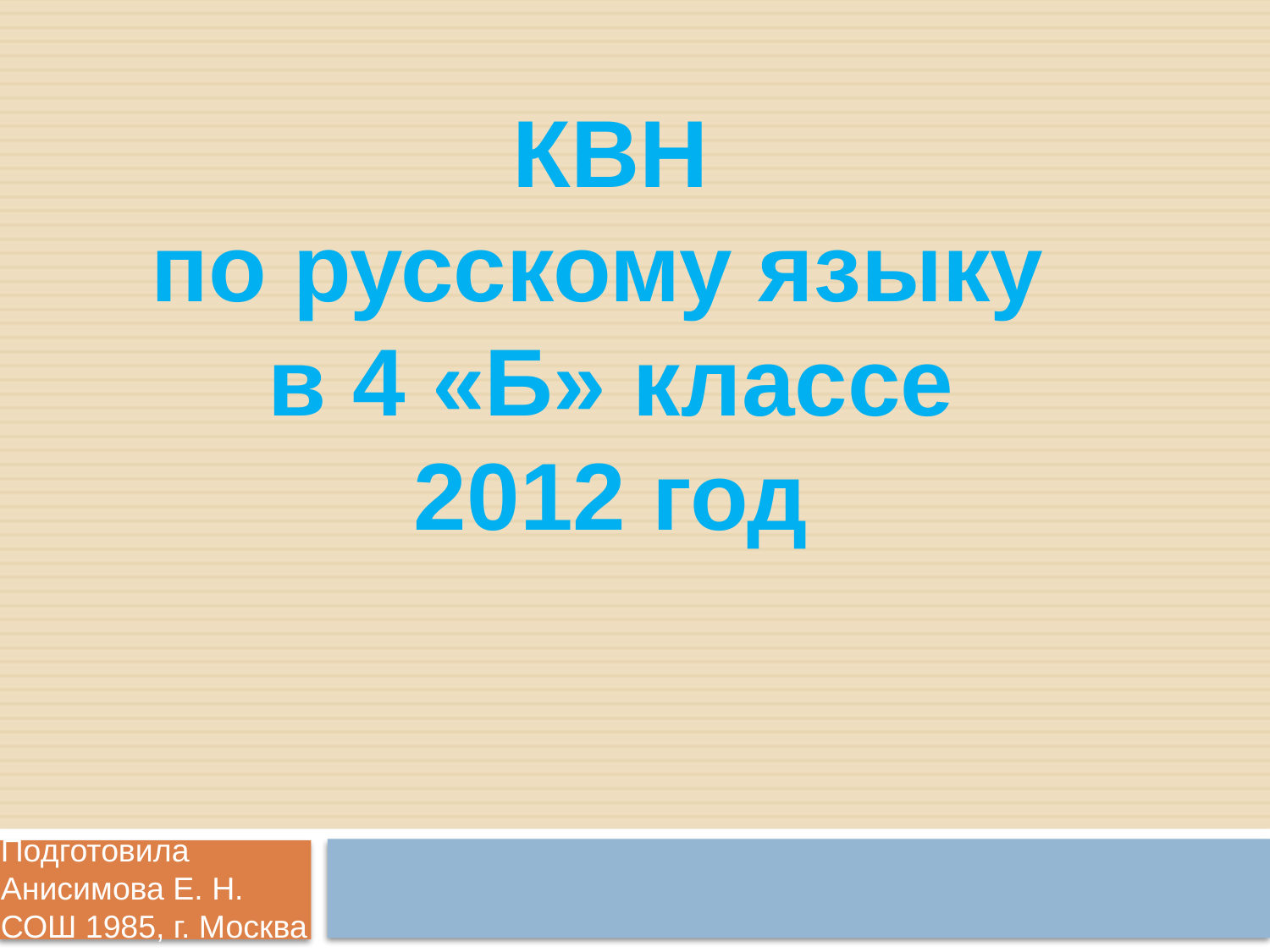

КВН
по русскому языку
в 4 «Б» классе
2012 год
Подготовила
Анисимова Е. Н.
СОШ 1985, г. Москва